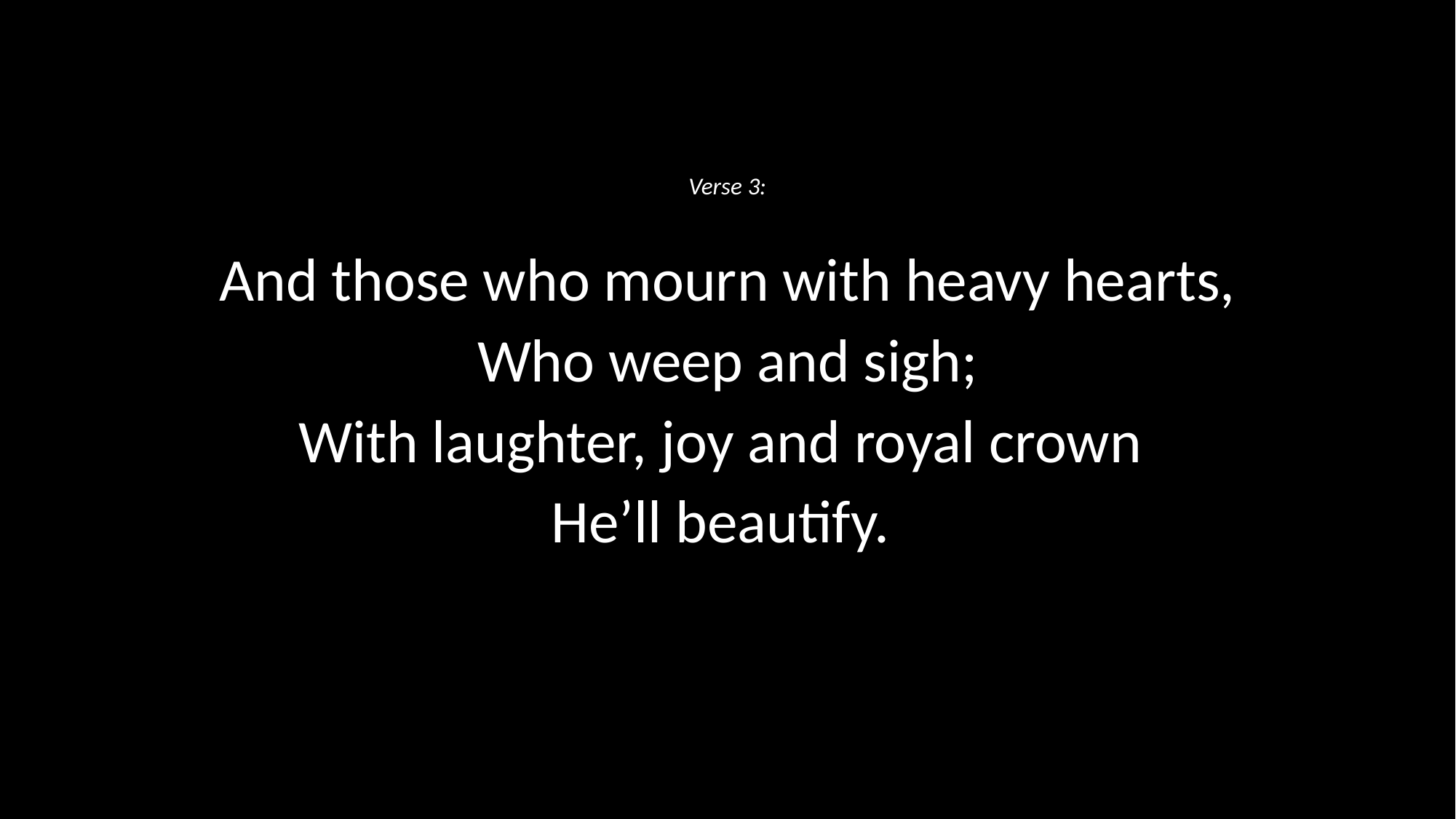

#
Verse 3:

And those who mourn with heavy hearts,
Who weep and sigh;
With laughter, joy and royal crown
He’ll beautify.